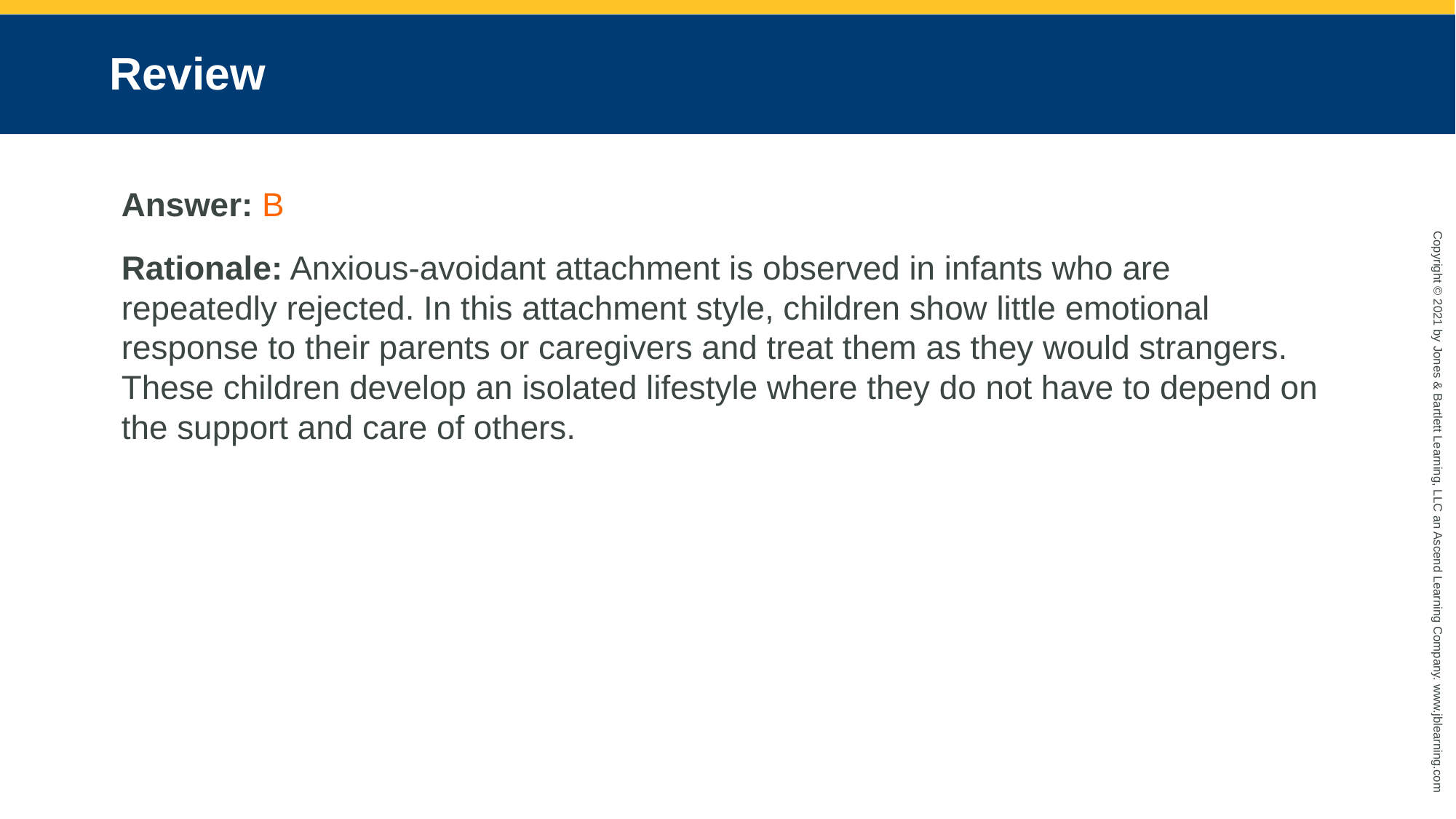

# Review
Answer: B
Rationale: Anxious-avoidant attachment is observed in infants who are repeatedly rejected. In this attachment style, children show little emotional response to their parents or caregivers and treat them as they would strangers. These children develop an isolated lifestyle where they do not have to depend on the support and care of others.